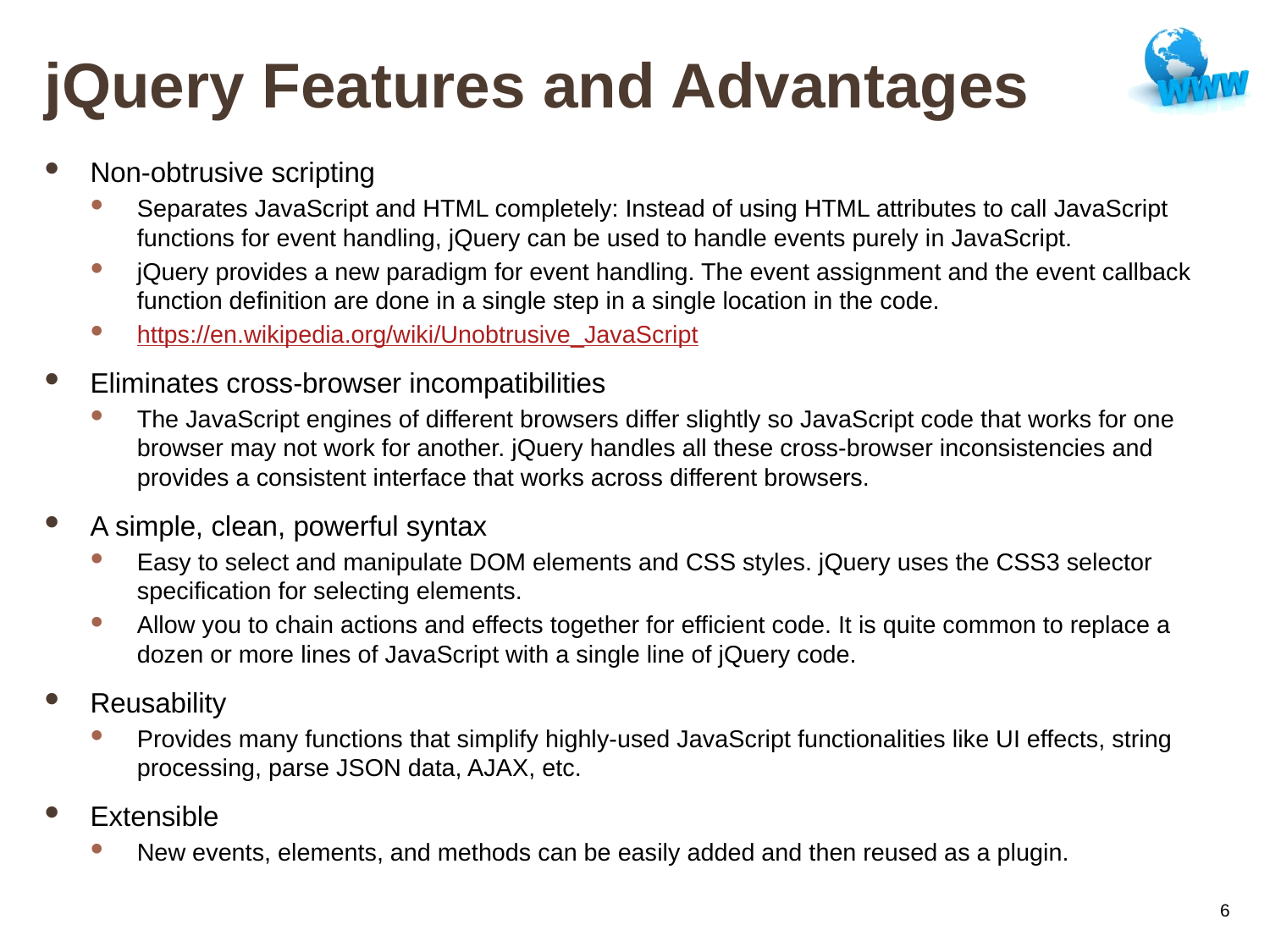

# jQuery Features and Advantages
Non-obtrusive scripting
Separates JavaScript and HTML completely: Instead of using HTML attributes to call JavaScript functions for event handling, jQuery can be used to handle events purely in JavaScript.
jQuery provides a new paradigm for event handling. The event assignment and the event callback function definition are done in a single step in a single location in the code.
https://en.wikipedia.org/wiki/Unobtrusive_JavaScript
Eliminates cross-browser incompatibilities
The JavaScript engines of different browsers differ slightly so JavaScript code that works for one browser may not work for another. jQuery handles all these cross-browser inconsistencies and provides a consistent interface that works across different browsers.
A simple, clean, powerful syntax
Easy to select and manipulate DOM elements and CSS styles. jQuery uses the CSS3 selector specification for selecting elements.
Allow you to chain actions and effects together for efficient code. It is quite common to replace a dozen or more lines of JavaScript with a single line of jQuery code.
Reusability
Provides many functions that simplify highly-used JavaScript functionalities like UI effects, string processing, parse JSON data, AJAX, etc.
Extensible
New events, elements, and methods can be easily added and then reused as a plugin.

6